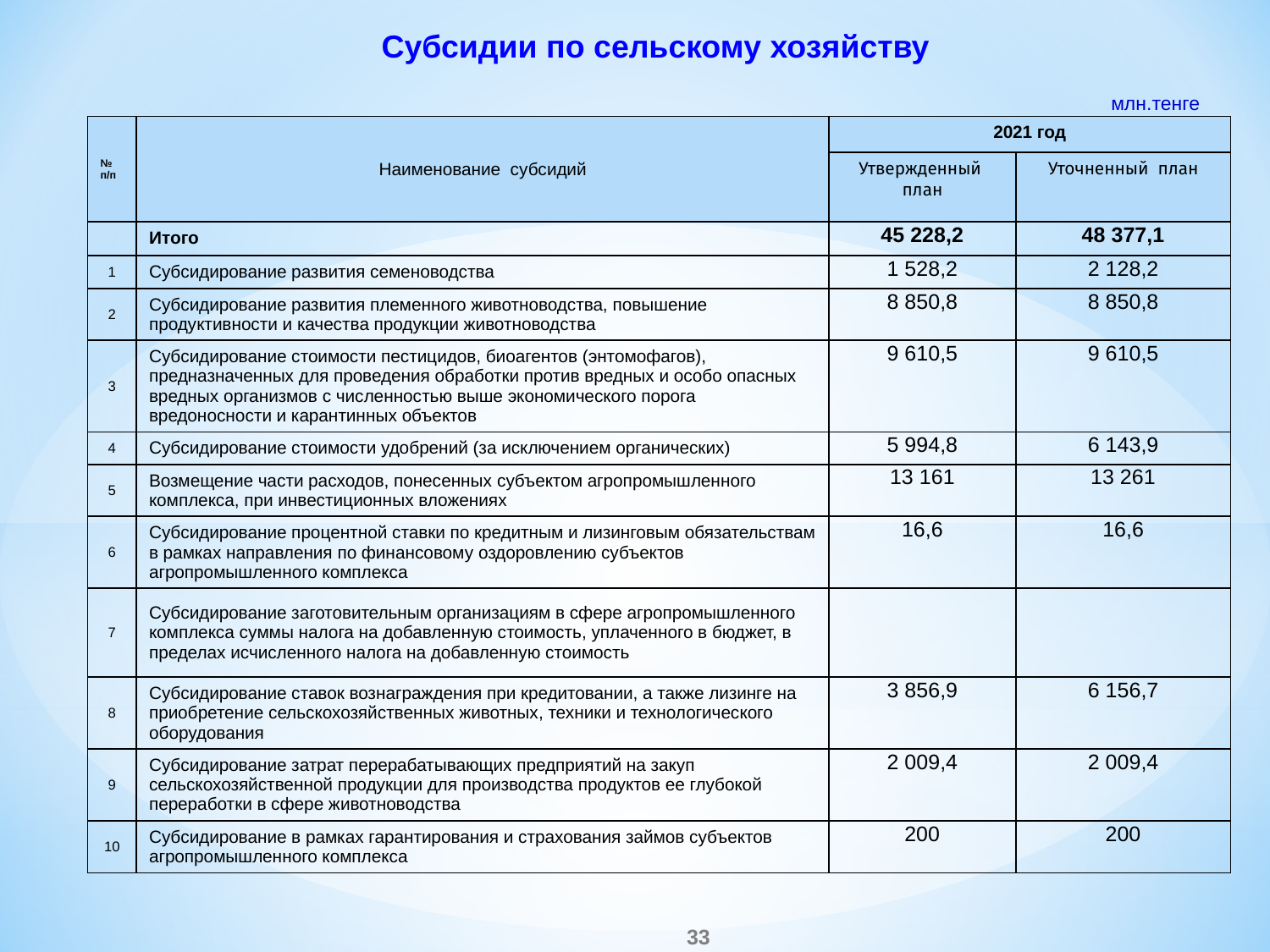

# Субсидии по сельскому хозяйству
млн.тенге
| № п/п | Наименование субсидий | 2021 год |  |
| --- | --- | --- | --- |
|  |  | Утвержденный план | Уточненный план |
|  | Итого | 45 228,2 | 48 377,1 |
| 1 | Субсидирование развития семеноводства | 1 528,2 | 2 128,2 |
| 2 | Субсидирование развития племенного животноводства, повышение продуктивности и качества продукции животноводства | 8 850,8 | 8 850,8 |
| 3 | Субсидирование стоимости пестицидов, биоагентов (энтомофагов), предназначенных для проведения обработки против вредных и особо опасных вредных организмов с численностью выше экономического порога вредоносности и карантинных объектов | 9 610,5 | 9 610,5 |
| 4 | Субсидирование стоимости удобрений (за исключением органических) | 5 994,8 | 6 143,9 |
| 5 | Возмещение части расходов, понесенных субъектом агропромышленного комплекса, при инвестиционных вложениях | 13 161 | 13 261 |
| 6 | Субсидирование процентной ставки по кредитным и лизинговым обязательствам в рамках направления по финансовому оздоровлению субъектов агропромышленного комплекса | 16,6 | 16,6 |
| 7 | Субсидирование заготовительным организациям в сфере агропромышленного комплекса суммы налога на добавленную стоимость, уплаченного в бюджет, в пределах исчисленного налога на добавленную стоимость |  |  |
| 8 | Субсидирование ставок вознаграждения при кредитовании, а также лизинге на приобретение сельскохозяйственных животных, техники и технологического оборудования | 3 856,9 | 6 156,7 |
| 9 | Субсидирование затрат перерабатывающих предприятий на закуп сельскохозяйственной продукции для производства продуктов ее глубокой переработки в сфере животноводства | 2 009,4 | 2 009,4 |
| 10 | Субсидирование в рамках гарантирования и страхования займов субъектов агропромышленного комплекса | 200 | 200 |
33